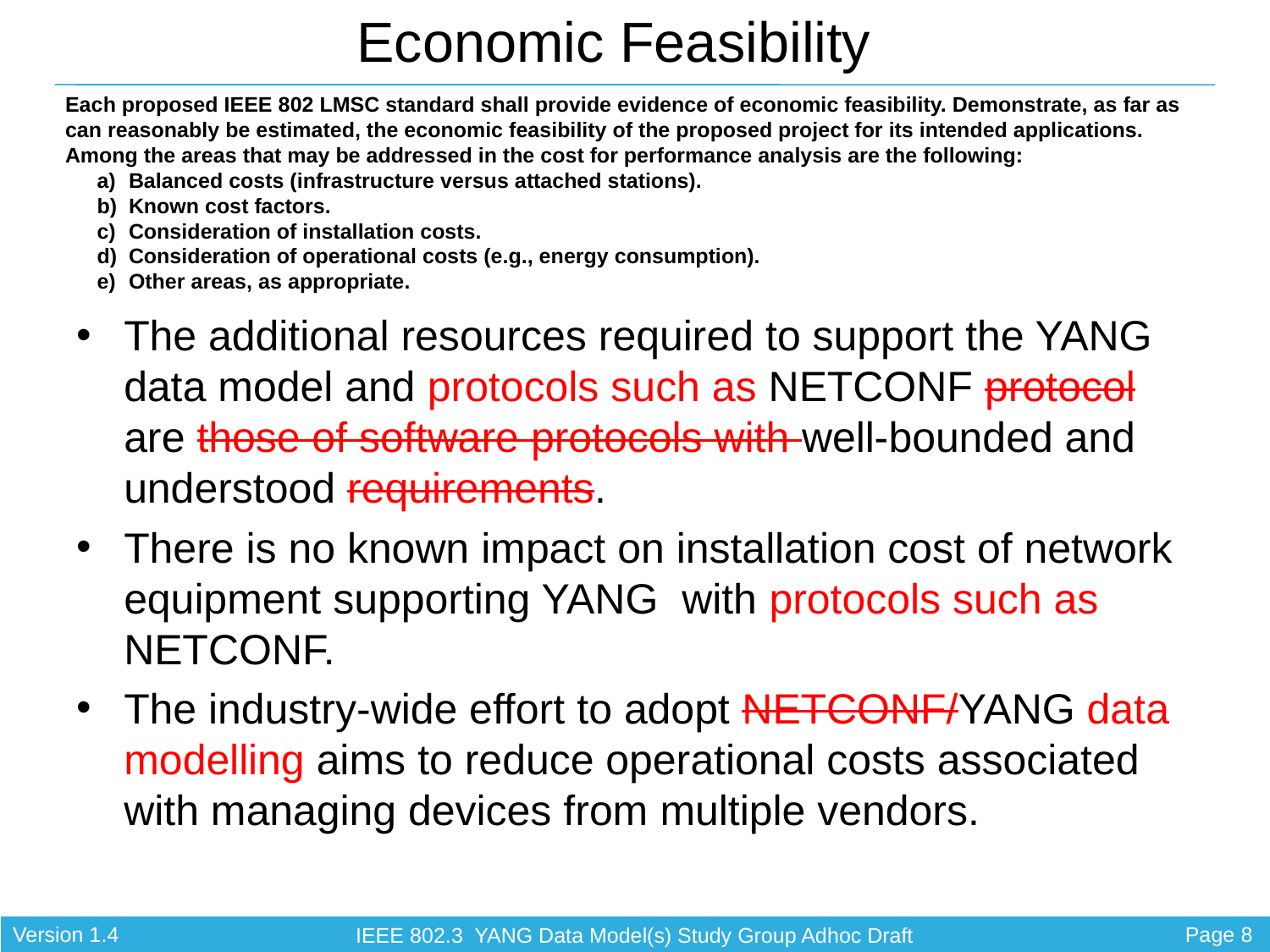

The additional resources required to support the YANG data model and protocols such as NETCONF protocol are those of software protocols with well-bounded and understood requirements.
There is no known impact on installation cost of network equipment supporting YANG  with protocols such as NETCONF.
The industry-wide effort to adopt NETCONF/YANG data modelling aims to reduce operational costs associated with managing devices from multiple vendors.